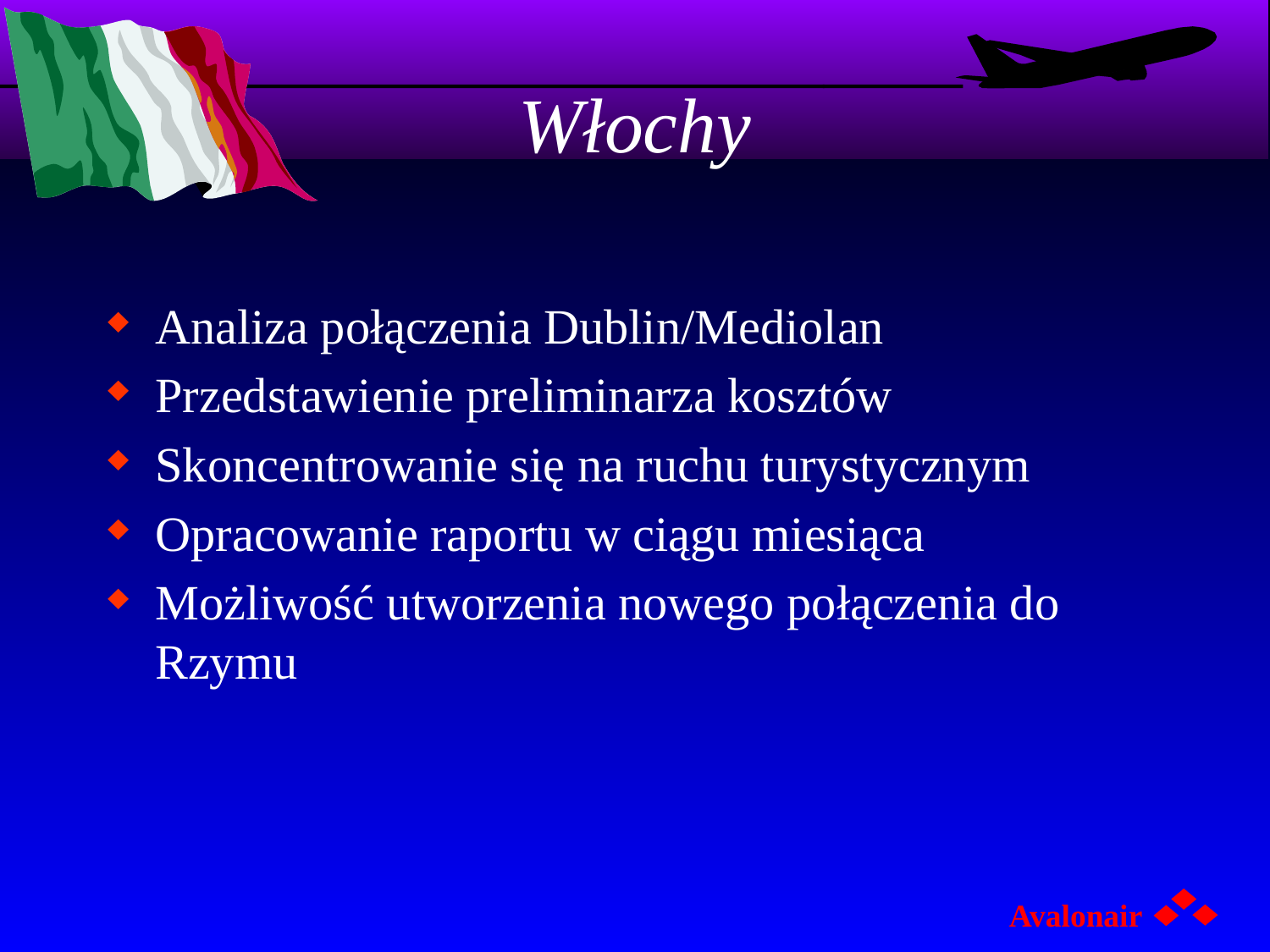

# Włochy
Analiza połączenia Dublin/Mediolan
Przedstawienie preliminarza kosztów
Skoncentrowanie się na ruchu turystycznym
Opracowanie raportu w ciągu miesiąca
Możliwość utworzenia nowego połączenia do Rzymu